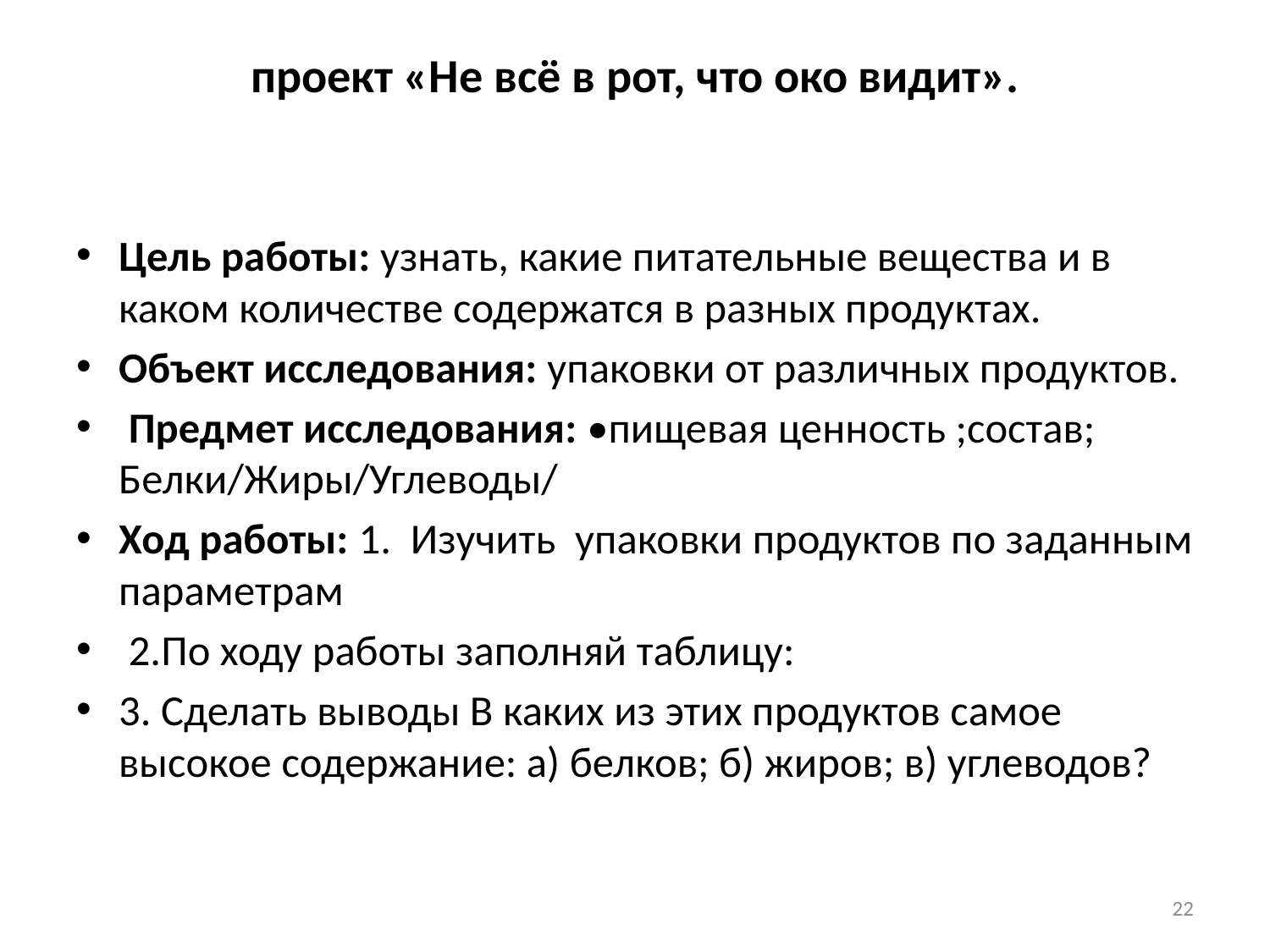

# проект «Не всё в рот, что око видит».
Цель работы: узнать, какие питательные вещества и в каком количестве содержатся в разных продуктах.
Объект исследования: упаковки от различных продуктов.
 Предмет исследования: •пищевая ценность ;состав; Белки/Жиры/Углеводы/
Ход работы: 1.  Изучить  упаковки продуктов по заданным параметрам
 2.По ходу работы заполняй таблицу:
3. Сделать выводы В каких из этих продуктов самое высокое содержание: а) белков; б) жиров; в) углеводов?

22